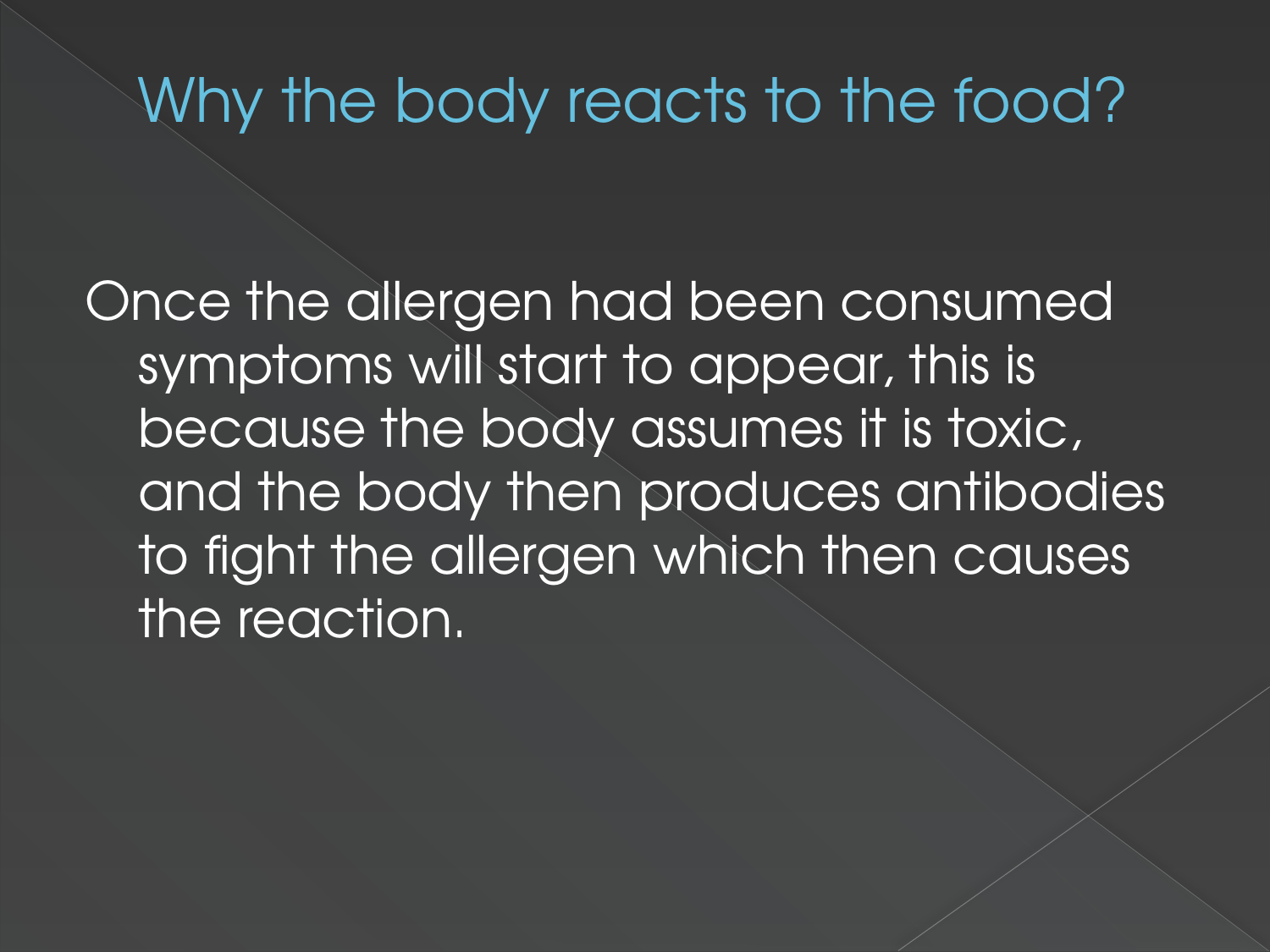

# Why the body reacts to the food?
Once the allergen had been consumed symptoms will start to appear, this is because the body assumes it is toxic, and the body then produces antibodies to fight the allergen which then causes the reaction.